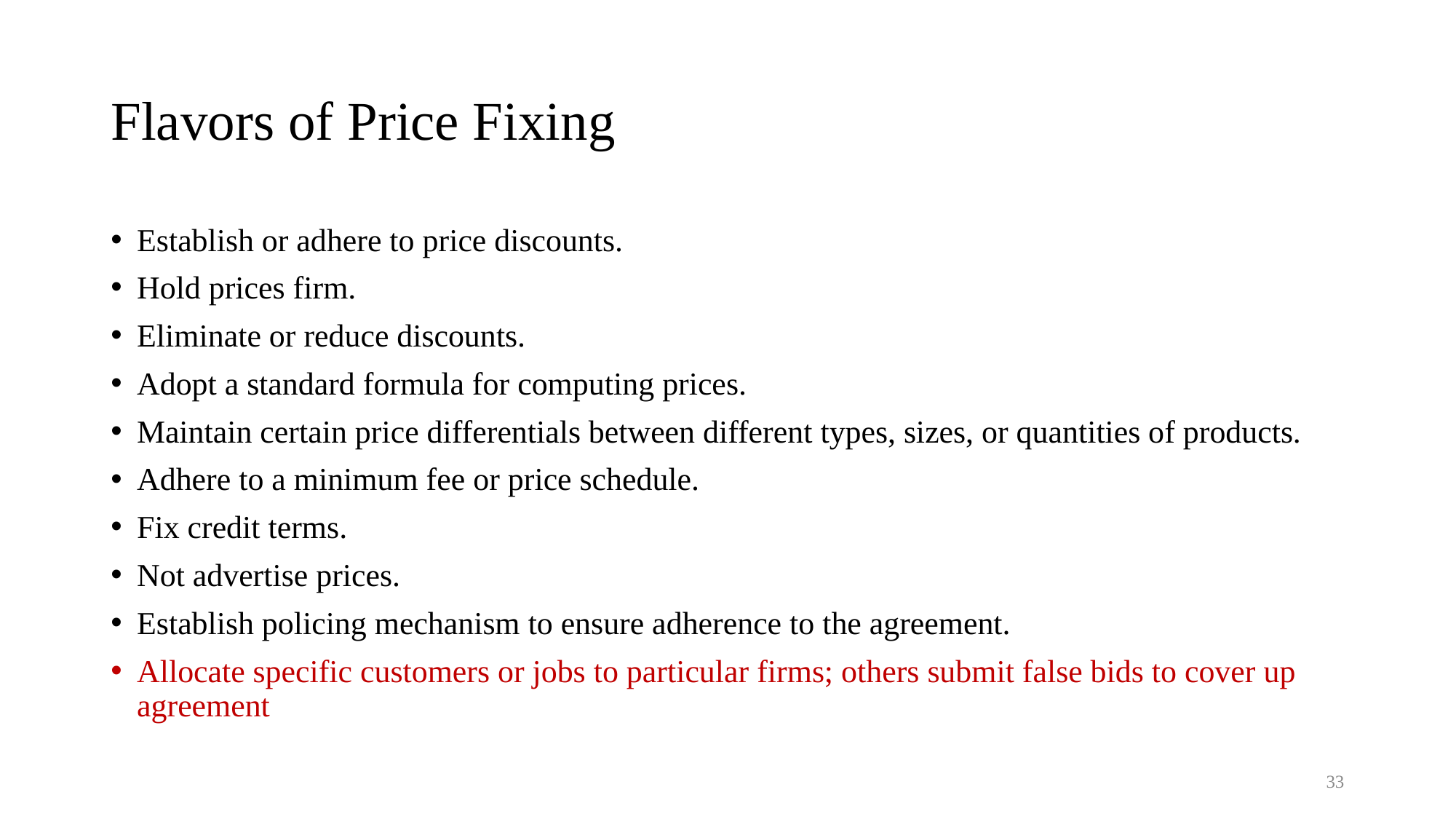

# Flavors of Price Fixing
Establish or adhere to price discounts.
Hold prices firm.
Eliminate or reduce discounts.
Adopt a standard formula for computing prices.
Maintain certain price differentials between different types, sizes, or quantities of products.
Adhere to a minimum fee or price schedule.
Fix credit terms.
Not advertise prices.
Establish policing mechanism to ensure adherence to the agreement.
Allocate specific customers or jobs to particular firms; others submit false bids to cover up agreement
33